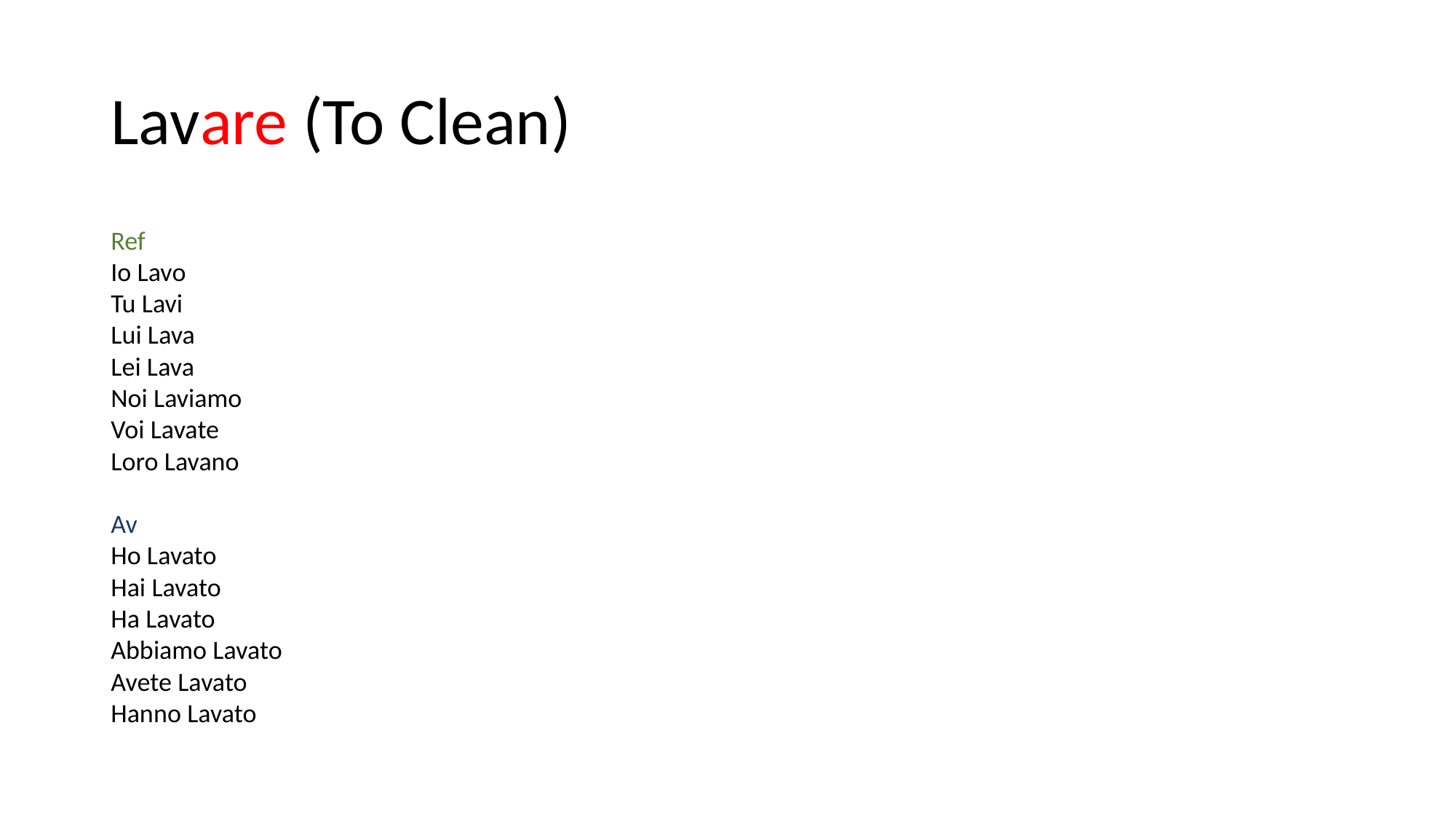

# Lavare (To Clean)
Ref
Io Lavo
Tu Lavi
Lui Lava
Lei Lava
Noi Laviamo
Voi Lavate
Loro Lavano

Av
Ho Lavato
Hai Lavato
Ha Lavato
Abbiamo Lavato
Avete Lavato
Hanno Lavato